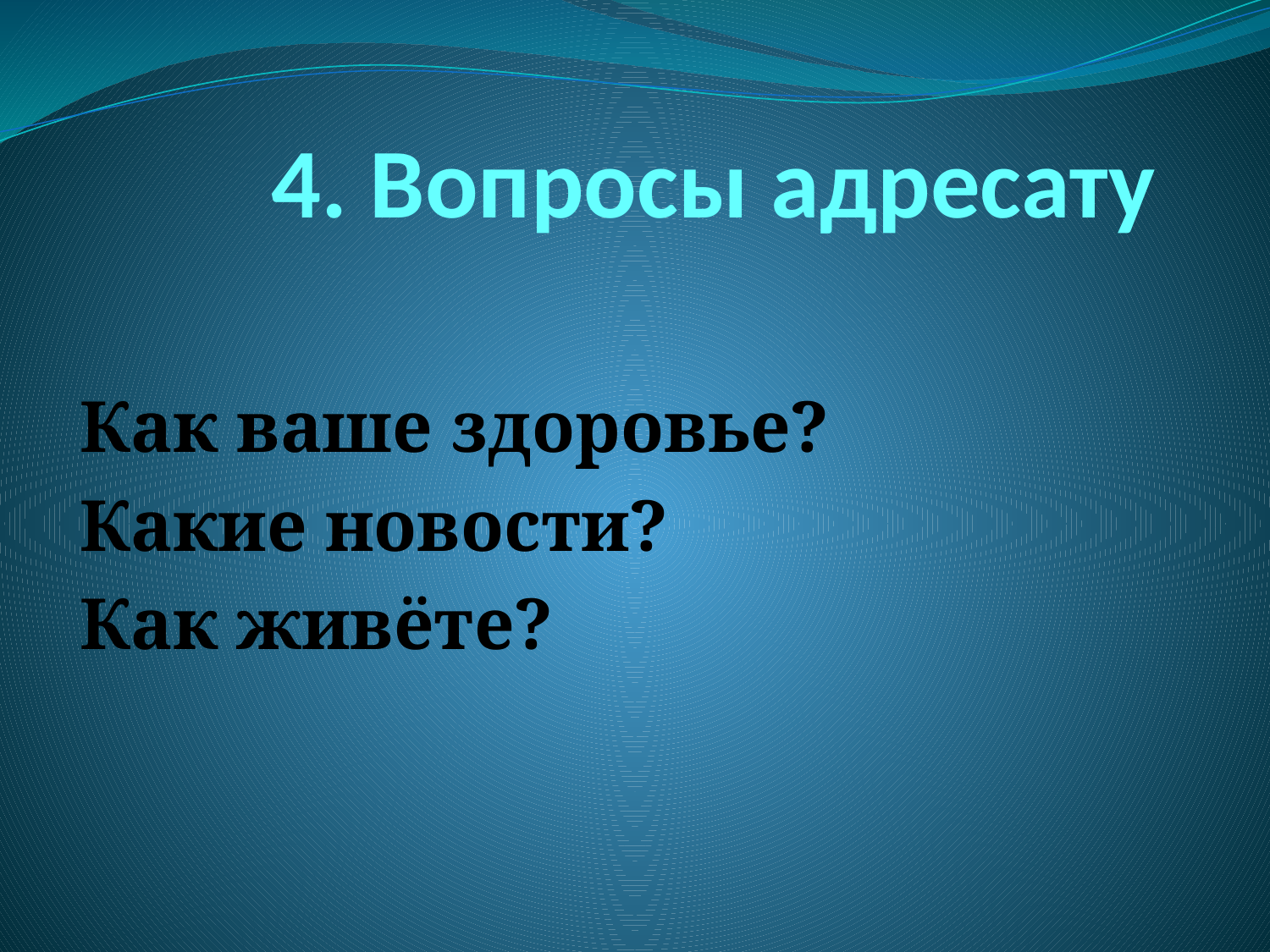

# 4. Вопросы адресату
Как ваше здоровье?
Какие новости?
Как живёте?